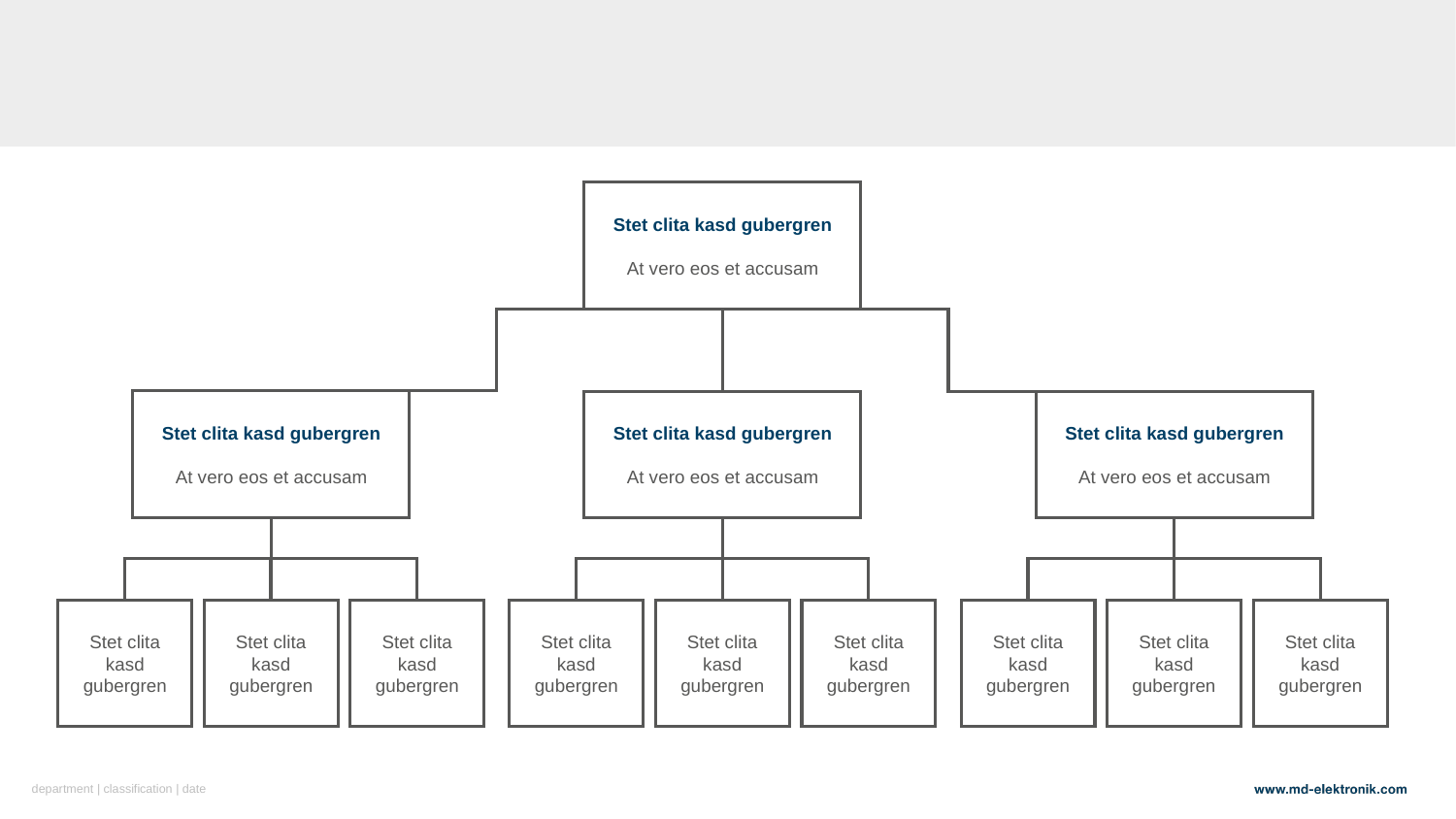

Stet clita kasd gubergren

At vero eos et accusam
Stet clita kasd gubergren

At vero eos et accusam
Stet clita kasd gubergren

At vero eos et accusam
Stet clita kasd gubergren

At vero eos et accusam
Stet clita kasd gubergren
Stet clita kasd gubergren
Stet clita kasd gubergren
Stet clita kasd gubergren
Stet clita kasd gubergren
Stet clita kasd gubergren
Stet clita kasd gubergren
Stet clita kasd gubergren
Stet clita kasd gubergren